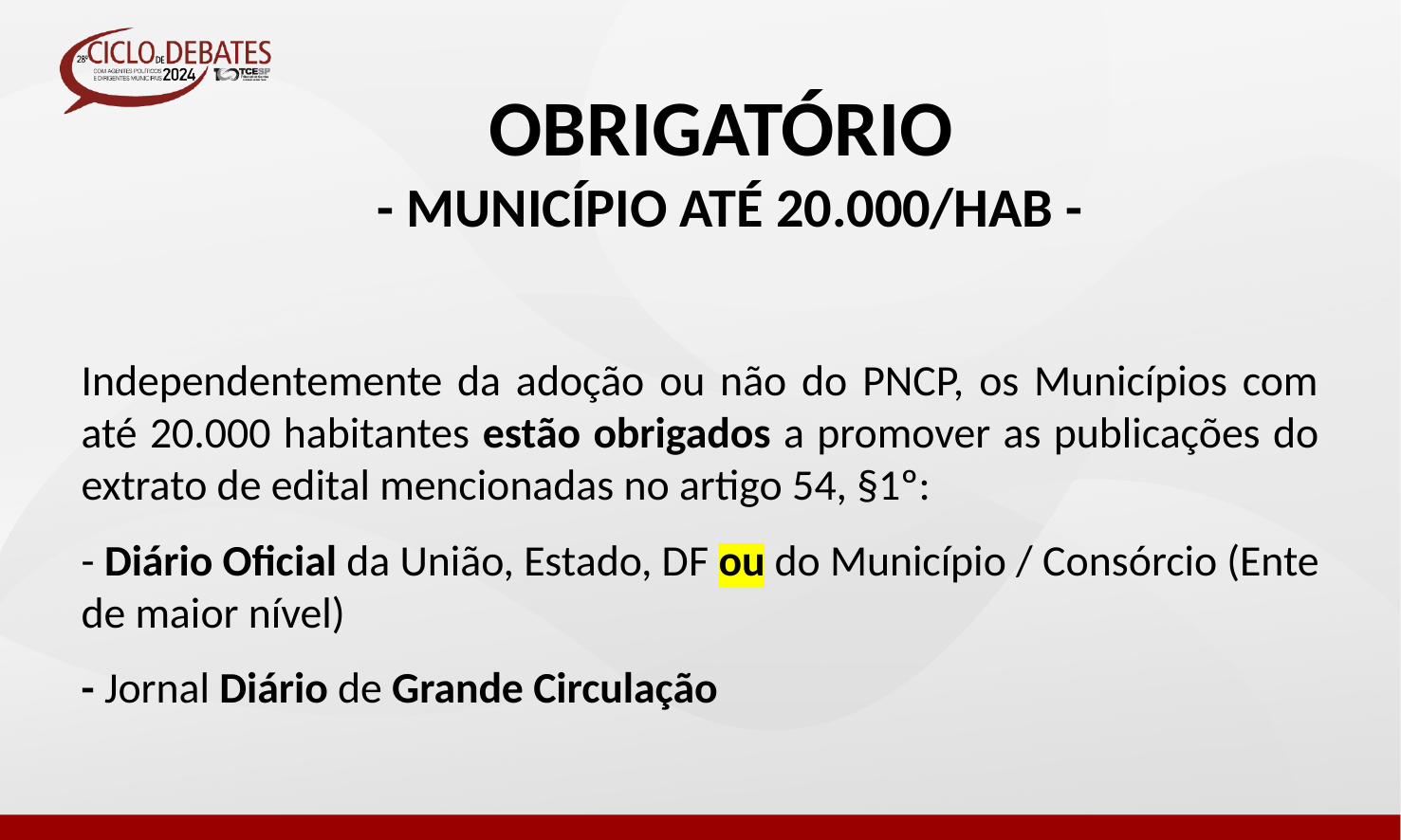

OBRIGATÓRIO
- MUNICÍPIO ATÉ 20.000/HAB -
Independentemente da adoção ou não do PNCP, os Municípios com até 20.000 habitantes estão obrigados a promover as publicações do extrato de edital mencionadas no artigo 54, §1º:
- Diário Oficial da União, Estado, DF ou do Município / Consórcio (Ente de maior nível)
- Jornal Diário de Grande Circulação